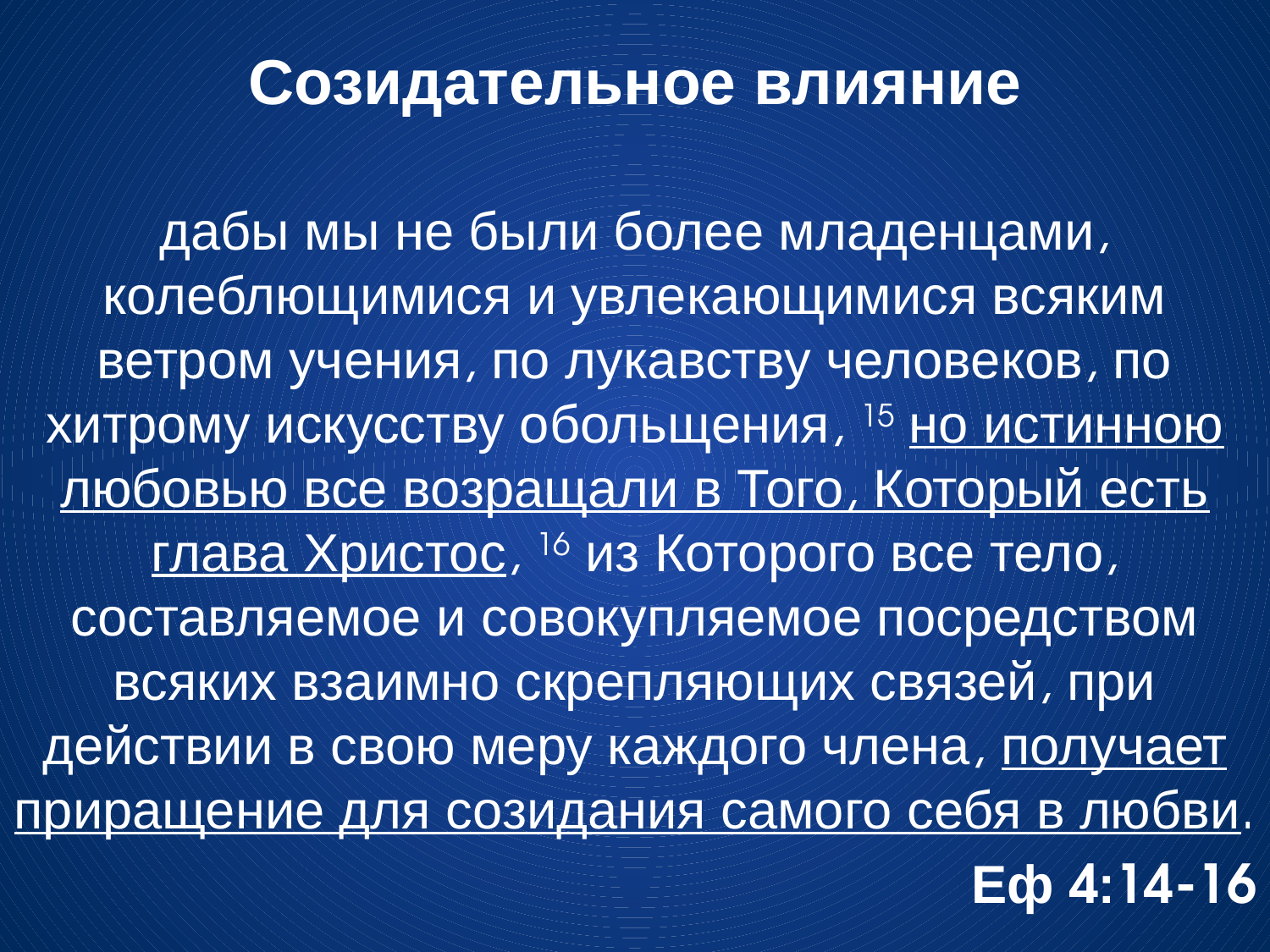

# Созидательное влияние
дабы мы не были более младенцами, колеблющимися и увлекающимися всяким ветром учения, по лукавству человеков, по хитрому искусству обольщения, 15 но истинною любовью все возращали в Того, Который есть глава Христос, 16 из Которого все тело, составляемое и совокупляемое посредством всяких взаимно скрепляющих связей, при действии в свою меру каждого члена, получает приращение для созидания самого себя в любви.
Еф 4:14-16